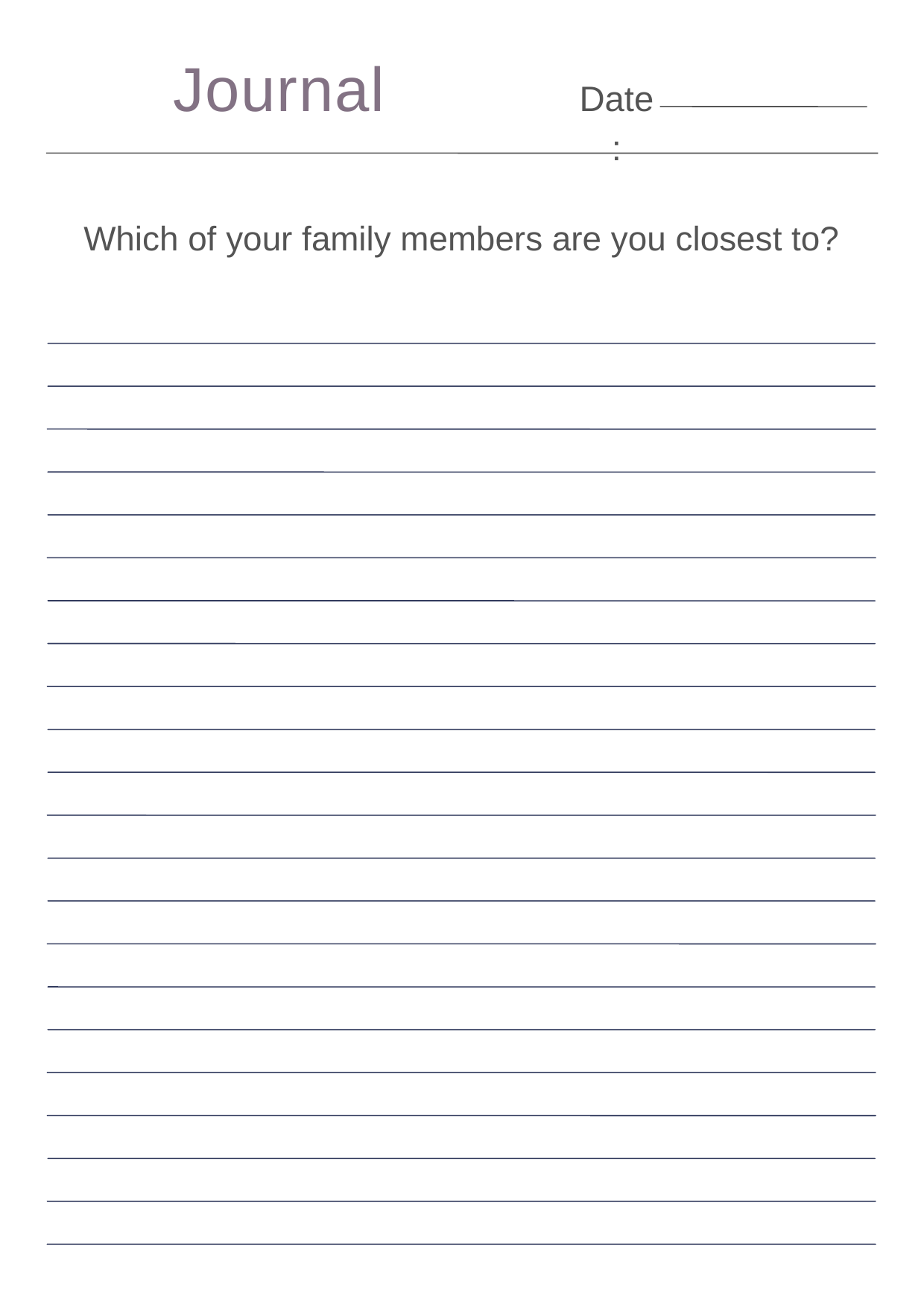

Journal
Date:

Which of your family members are you closest to?